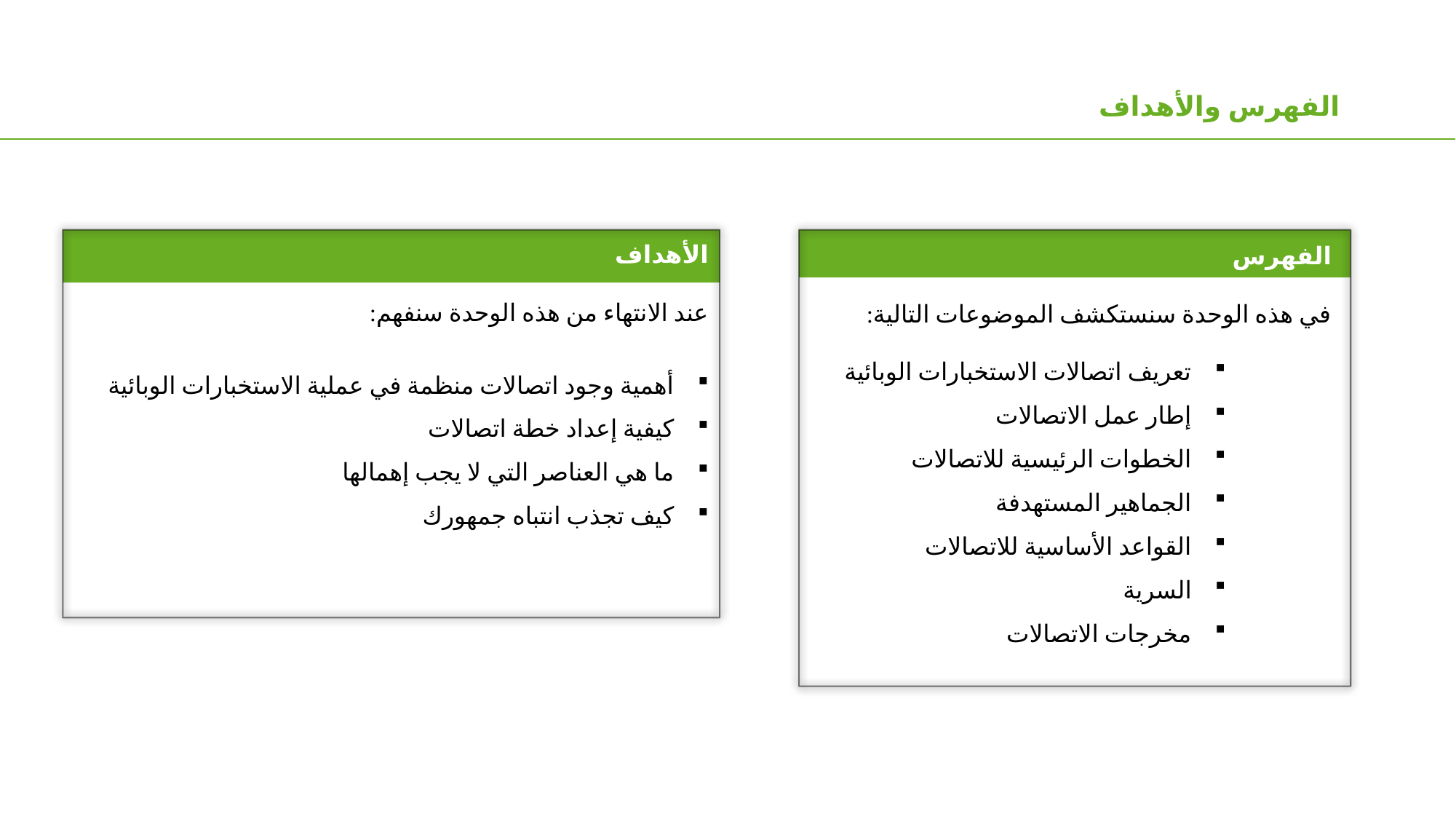

الفهرس والأهداف

الأهداف

عند الانتهاء من هذه الوحدة سنفهم:

أهمية وجود اتصالات منظمة في عملية الاستخبارات الوبائية
كيفية إعداد خطة اتصالات
ما هي العناصر التي لا يجب إهمالها
كيف تجذب انتباه جمهورك

الفهرس

في هذه الوحدة سنستكشف الموضوعات التالية:

تعريف اتصالات الاستخبارات الوبائية
إطار عمل الاتصالات
الخطوات الرئيسية للاتصالات
الجماهير المستهدفة
القواعد الأساسية للاتصالات
السرية
مخرجات الاتصالات